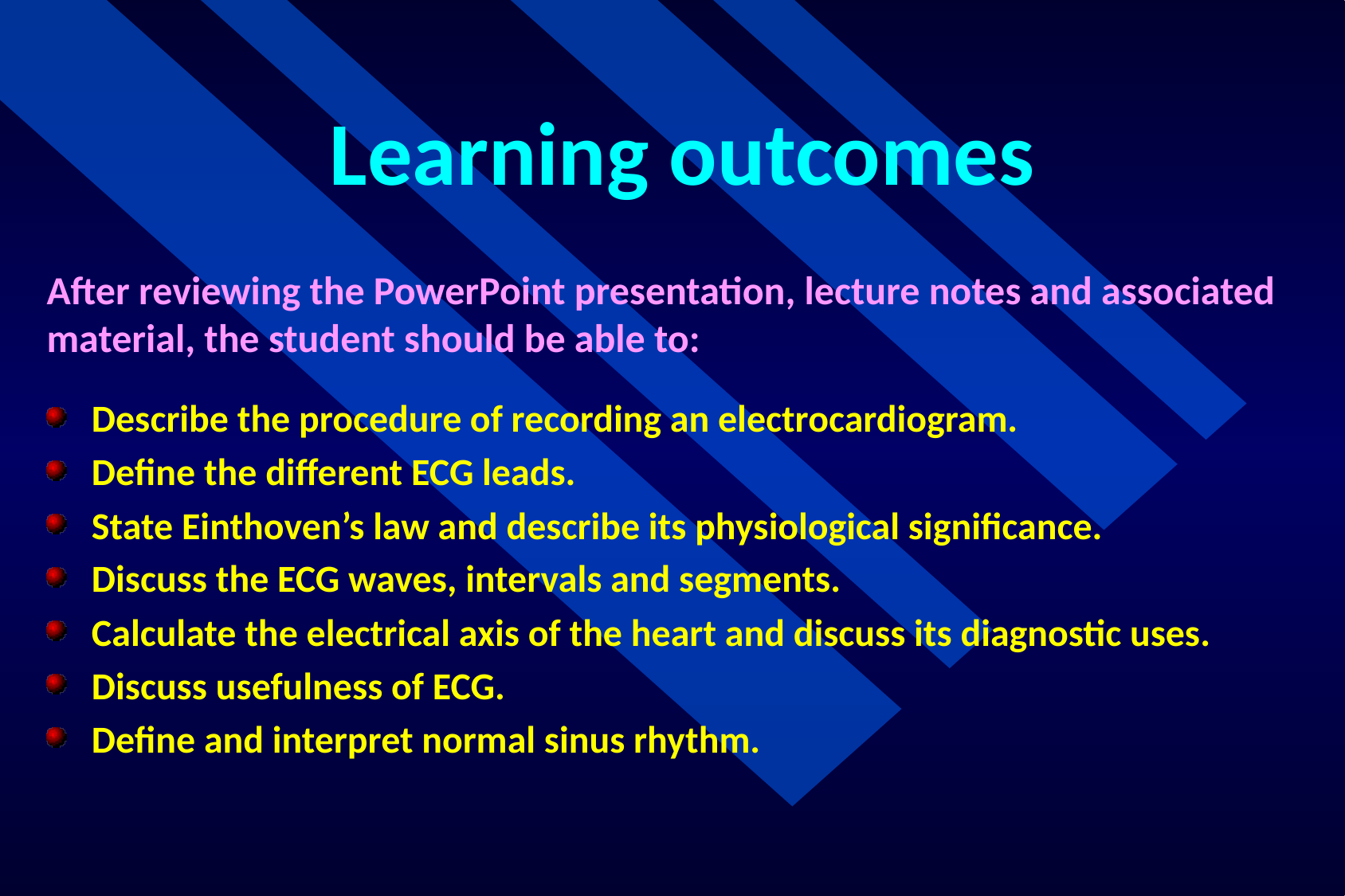

Learning outcomes
After reviewing the PowerPoint presentation, lecture notes and associated material, the student should be able to:
Describe the procedure of recording an electrocardiogram.
Define the different ECG leads.
State Einthoven’s law and describe its physiological significance.
Discuss the ECG waves, intervals and segments.
Calculate the electrical axis of the heart and discuss its diagnostic uses.
Discuss usefulness of ECG.
Define and interpret normal sinus rhythm.